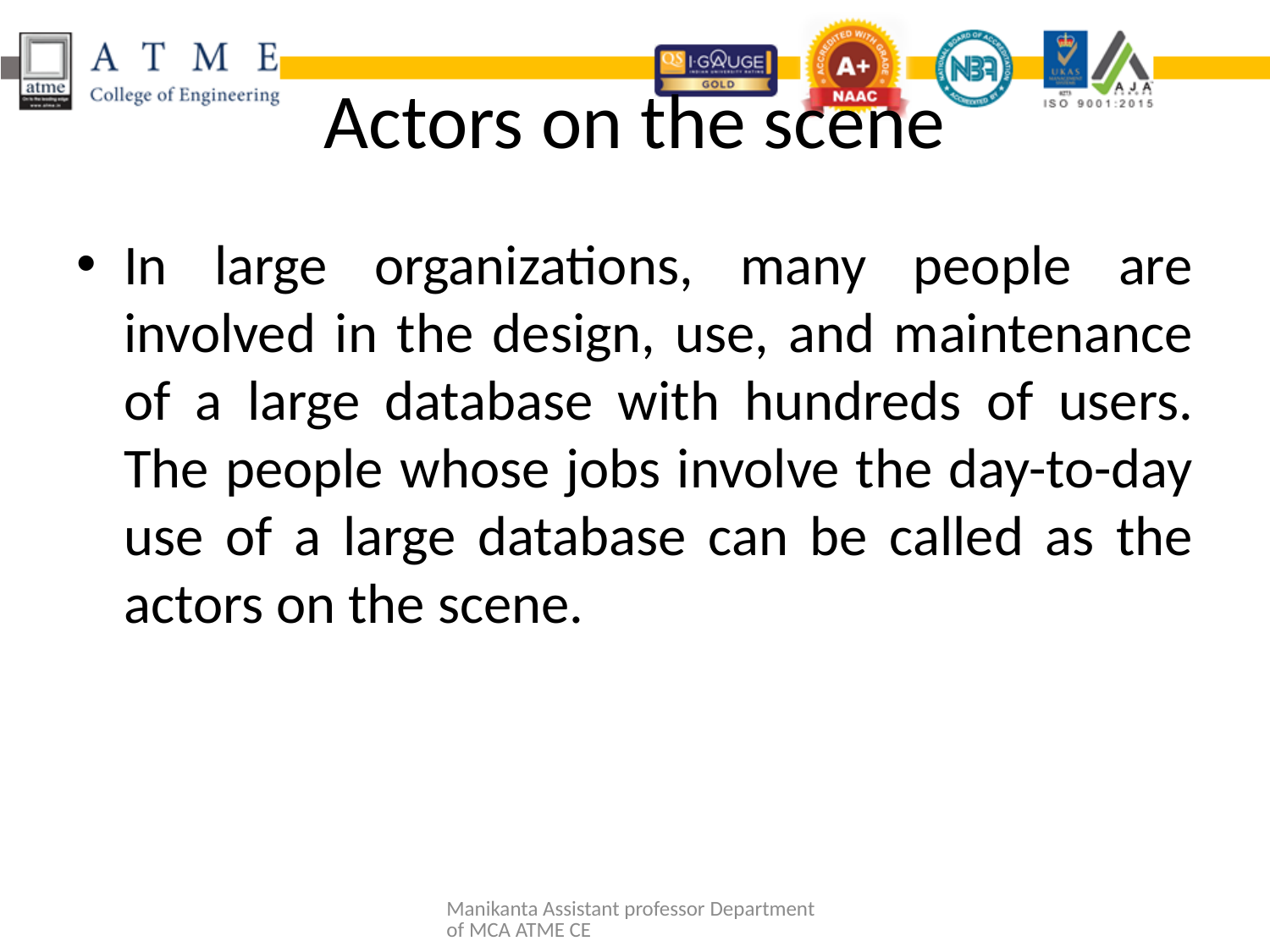

# Actors on the scene
In large organizations, many people are involved in the design, use, and maintenance of a large database with hundreds of users. The people whose jobs involve the day-to-day use of a large database can be called as the actors on the scene.
Manikanta Assistant professor Department of MCA ATME CE